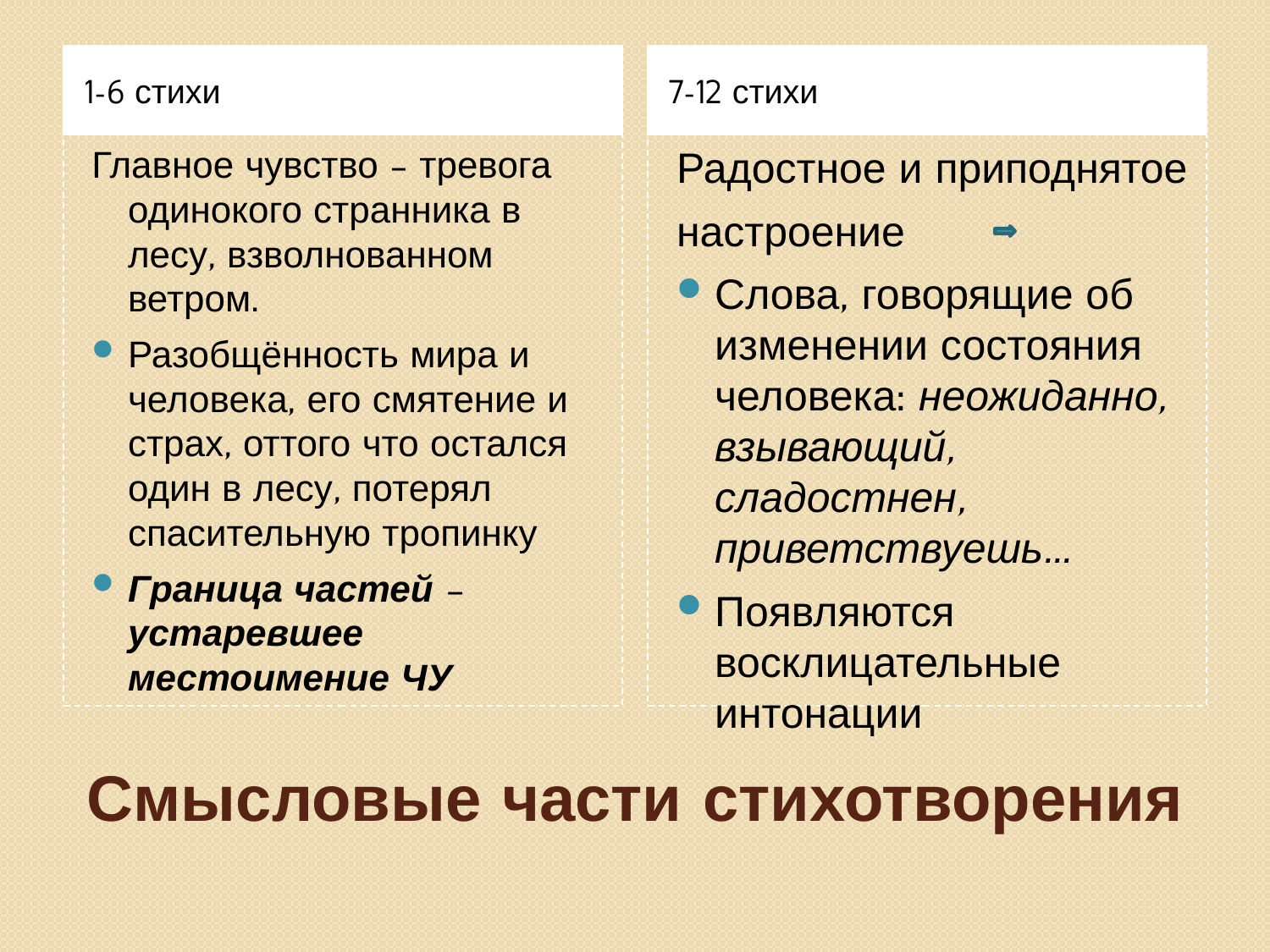

1-6 стихи
7-12 стихи
Главное чувство – тревога одинокого странника в лесу, взволнованном ветром.
Разобщённость мира и человека, его смятение и страх, оттого что остался один в лесу, потерял спасительную тропинку
Граница частей – устаревшее местоимение ЧУ
Радостное и приподнятое
настроение
Слова, говорящие об изменении состояния человека: неожиданно, взывающий, сладостнен, приветствуешь…
Появляются восклицательные интонации

# Смысловые части стихотворения